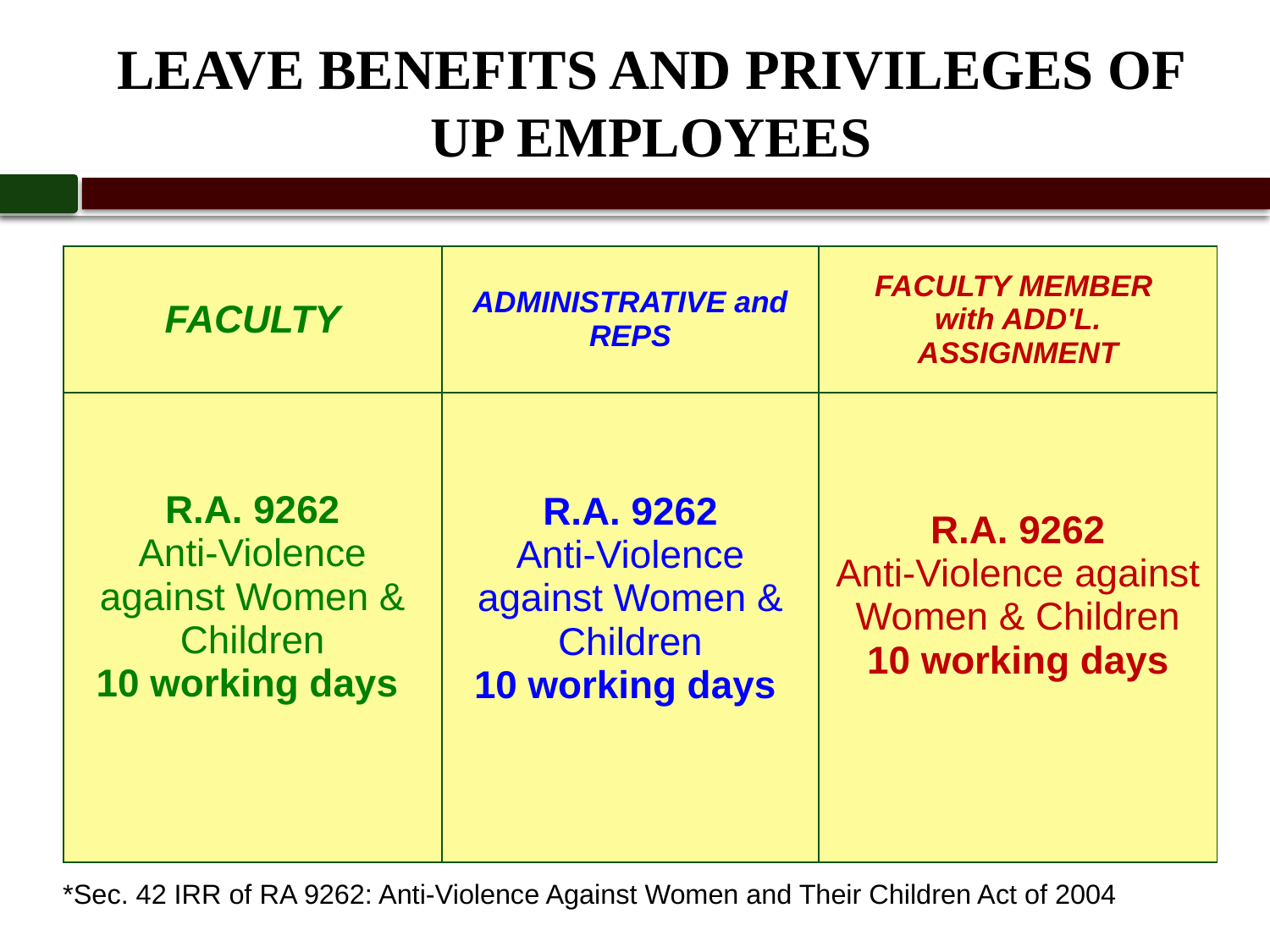

# LEAVE BENEFITS AND PRIVILEGES OF UP EMPLOYEES
| FACULTY | ADMINISTRATIVE and REPS | FACULTY MEMBER with ADD'L. ASSIGNMENT |
| --- | --- | --- |
| R.A. 9262 Anti-Violence against Women & Children 10 working days | R.A. 9262 Anti-Violence against Women & Children 10 working days | R.A. 9262 Anti-Violence against Women & Children 10 working days |
*Sec. 42 IRR of RA 9262: Anti-Violence Against Women and Their Children Act of 2004